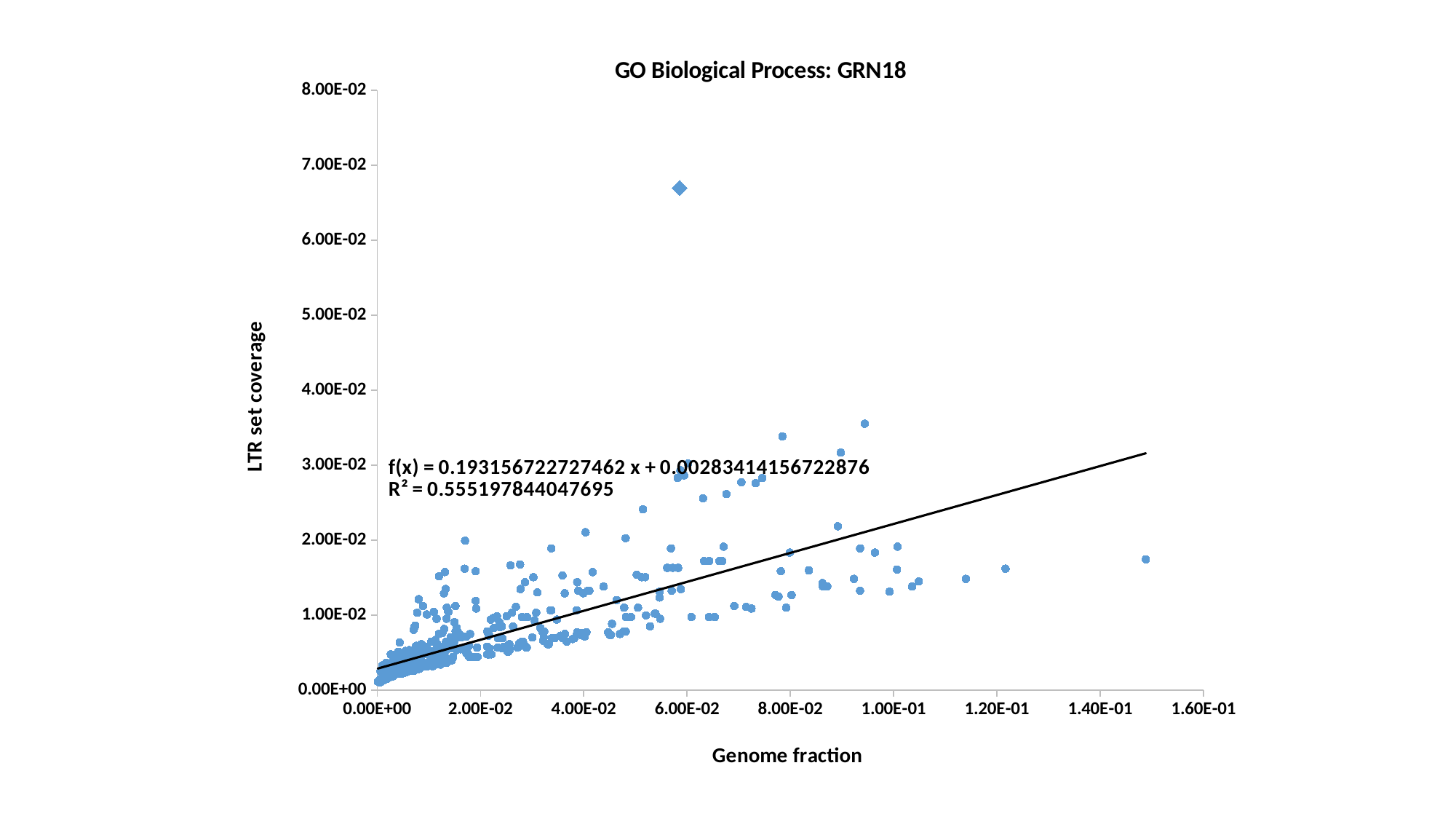

### Chart: GO Biological Process: GRN18

| Category | LTR fraction |
|---|---|